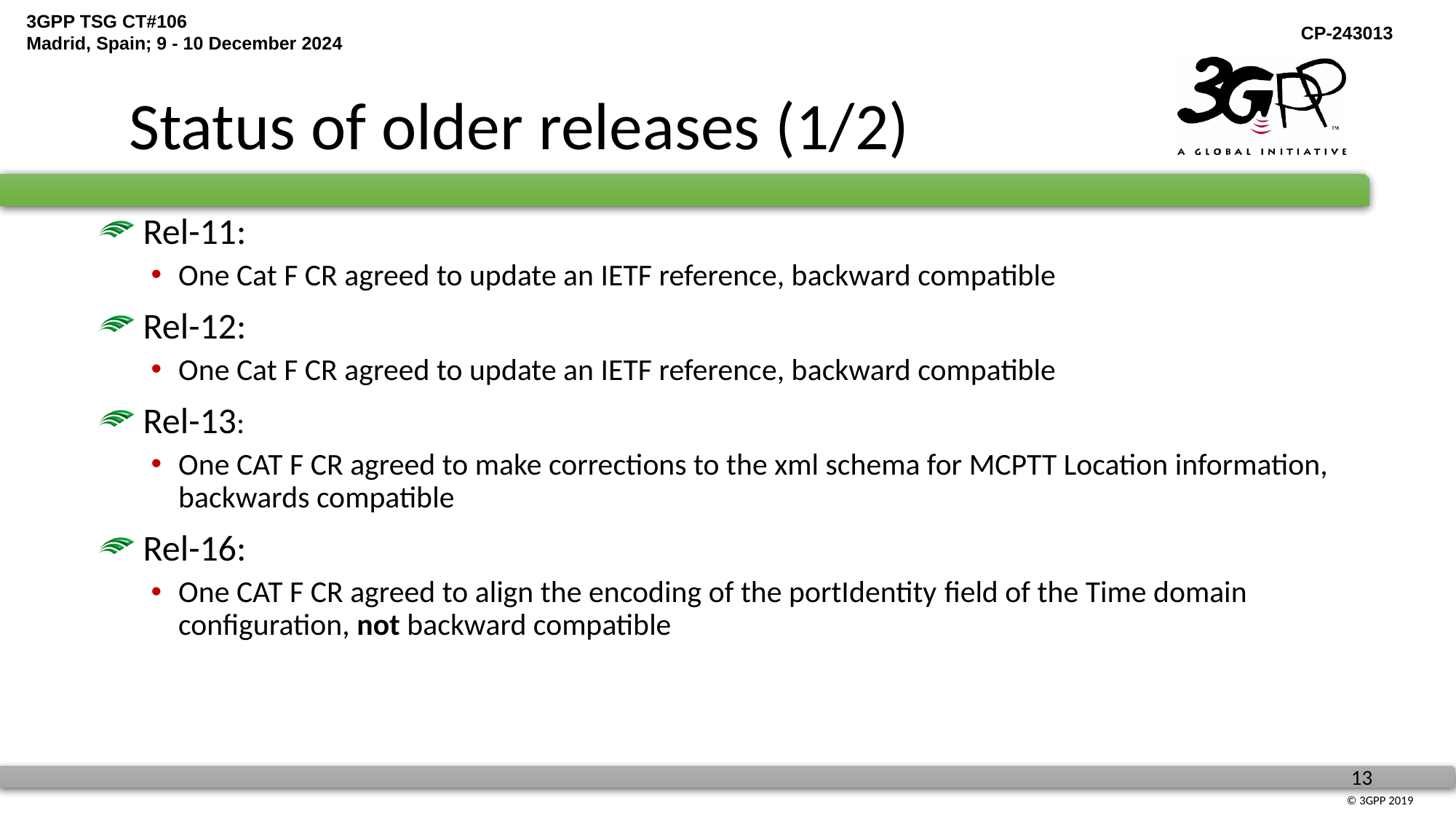

# Status of older releases (1/2)
 Rel-11:
One Cat F CR agreed to update an IETF reference, backward compatible
 Rel-12:
One Cat F CR agreed to update an IETF reference, backward compatible
 Rel-13:
One CAT F CR agreed to make corrections to the xml schema for MCPTT Location information, backwards compatible
 Rel-16:
One CAT F CR agreed to align the encoding of the portIdentity field of the Time domain configuration, not backward compatible